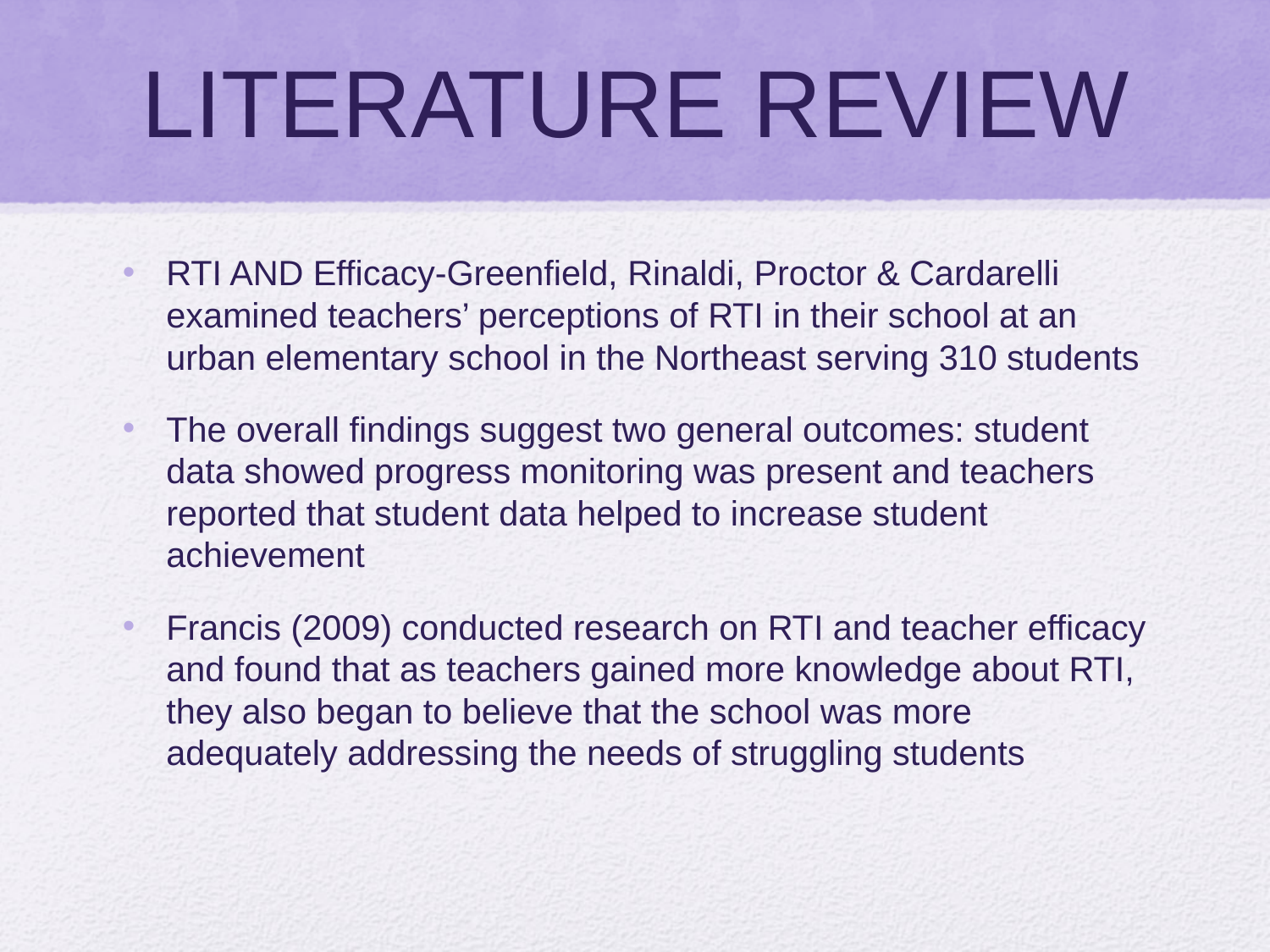

# LITERATURE REVIEW
RTI AND Efficacy-Greenfield, Rinaldi, Proctor & Cardarelli examined teachers’ perceptions of RTI in their school at an urban elementary school in the Northeast serving 310 students
The overall findings suggest two general outcomes: student data showed progress monitoring was present and teachers reported that student data helped to increase student achievement
Francis (2009) conducted research on RTI and teacher efficacy and found that as teachers gained more knowledge about RTI, they also began to believe that the school was more adequately addressing the needs of struggling students